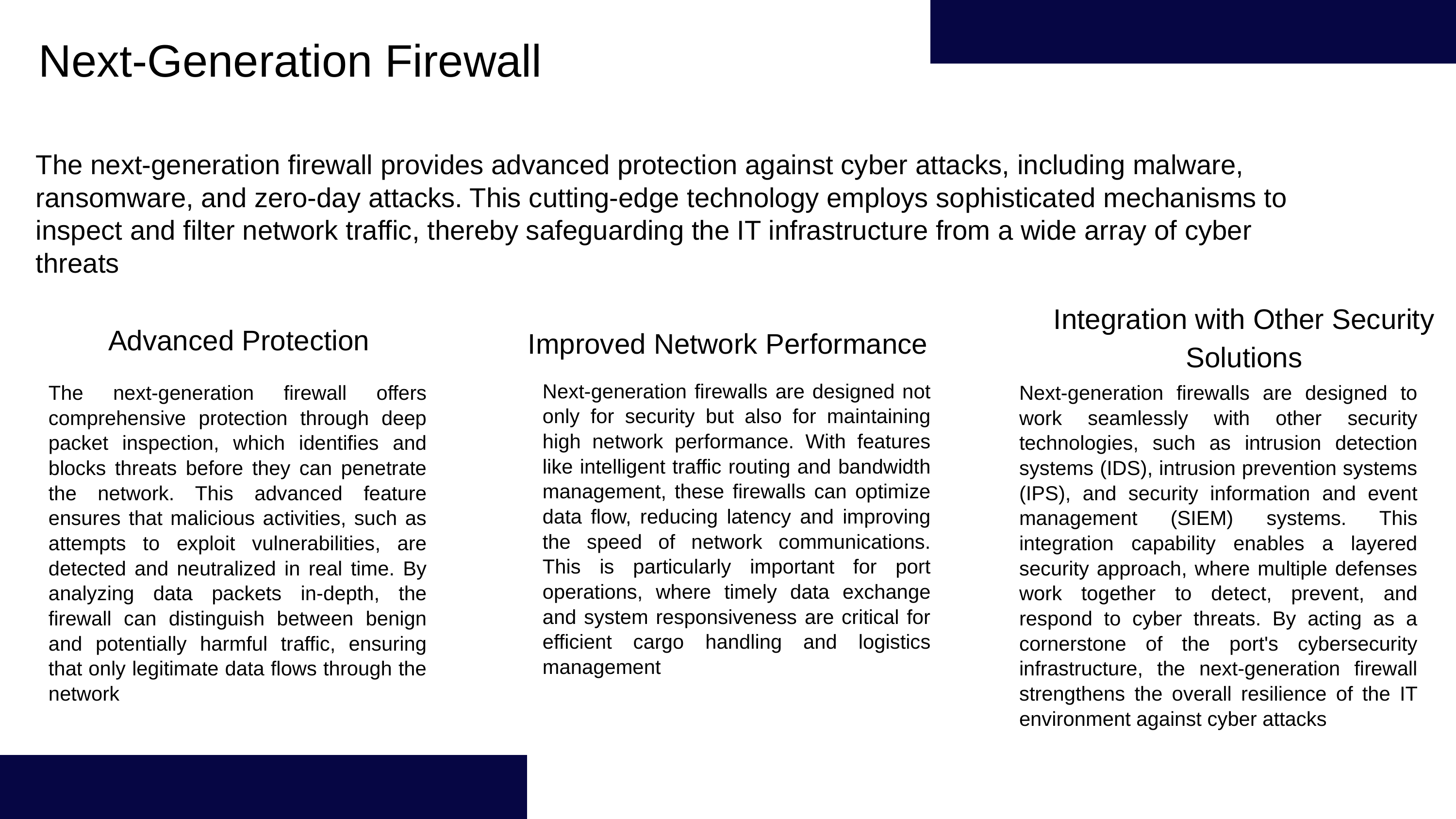

Next-Generation Firewall
The next-generation firewall provides advanced protection against cyber attacks, including malware, ransomware, and zero-day attacks. This cutting-edge technology employs sophisticated mechanisms to inspect and filter network traffic, thereby safeguarding the IT infrastructure from a wide array of cyber threats
Integration with Other Security Solutions
Advanced Protection
Improved Network Performance
Next-generation firewalls are designed not only for security but also for maintaining high network performance. With features like intelligent traffic routing and bandwidth management, these firewalls can optimize data flow, reducing latency and improving the speed of network communications. This is particularly important for port operations, where timely data exchange and system responsiveness are critical for efficient cargo handling and logistics management
The next-generation firewall offers comprehensive protection through deep packet inspection, which identifies and blocks threats before they can penetrate the network. This advanced feature ensures that malicious activities, such as attempts to exploit vulnerabilities, are detected and neutralized in real time. By analyzing data packets in-depth, the firewall can distinguish between benign and potentially harmful traffic, ensuring that only legitimate data flows through the network
Next-generation firewalls are designed to work seamlessly with other security technologies, such as intrusion detection systems (IDS), intrusion prevention systems (IPS), and security information and event management (SIEM) systems. This integration capability enables a layered security approach, where multiple defenses work together to detect, prevent, and respond to cyber threats. By acting as a cornerstone of the port's cybersecurity infrastructure, the next-generation firewall strengthens the overall resilience of the IT environment against cyber attacks